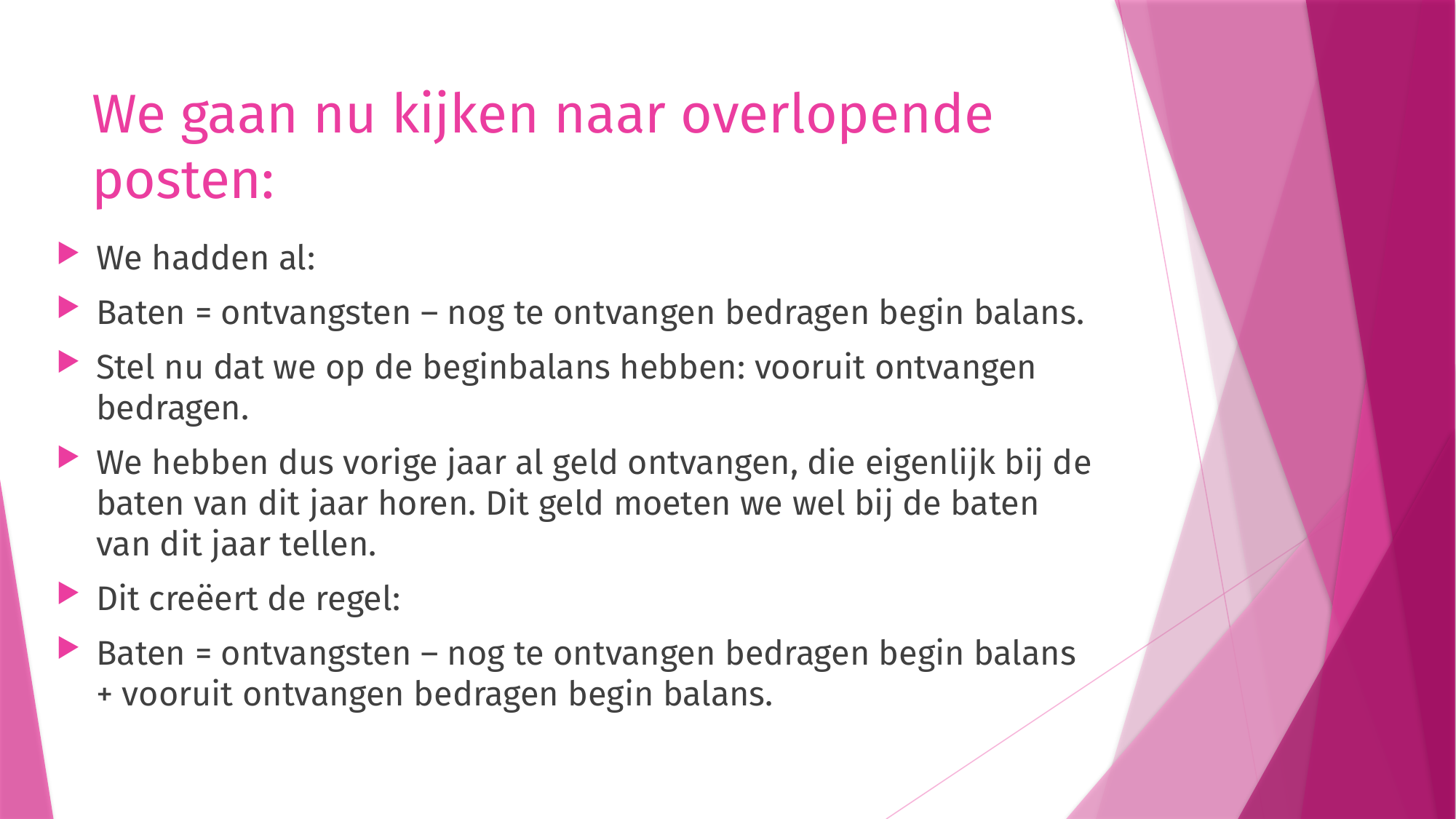

# We gaan nu kijken naar overlopende posten:
We hadden al:
Baten = ontvangsten – nog te ontvangen bedragen begin balans.
Stel nu dat we op de beginbalans hebben: vooruit ontvangen bedragen.
We hebben dus vorige jaar al geld ontvangen, die eigenlijk bij de baten van dit jaar horen. Dit geld moeten we wel bij de baten van dit jaar tellen.
Dit creëert de regel:
Baten = ontvangsten – nog te ontvangen bedragen begin balans + vooruit ontvangen bedragen begin balans.